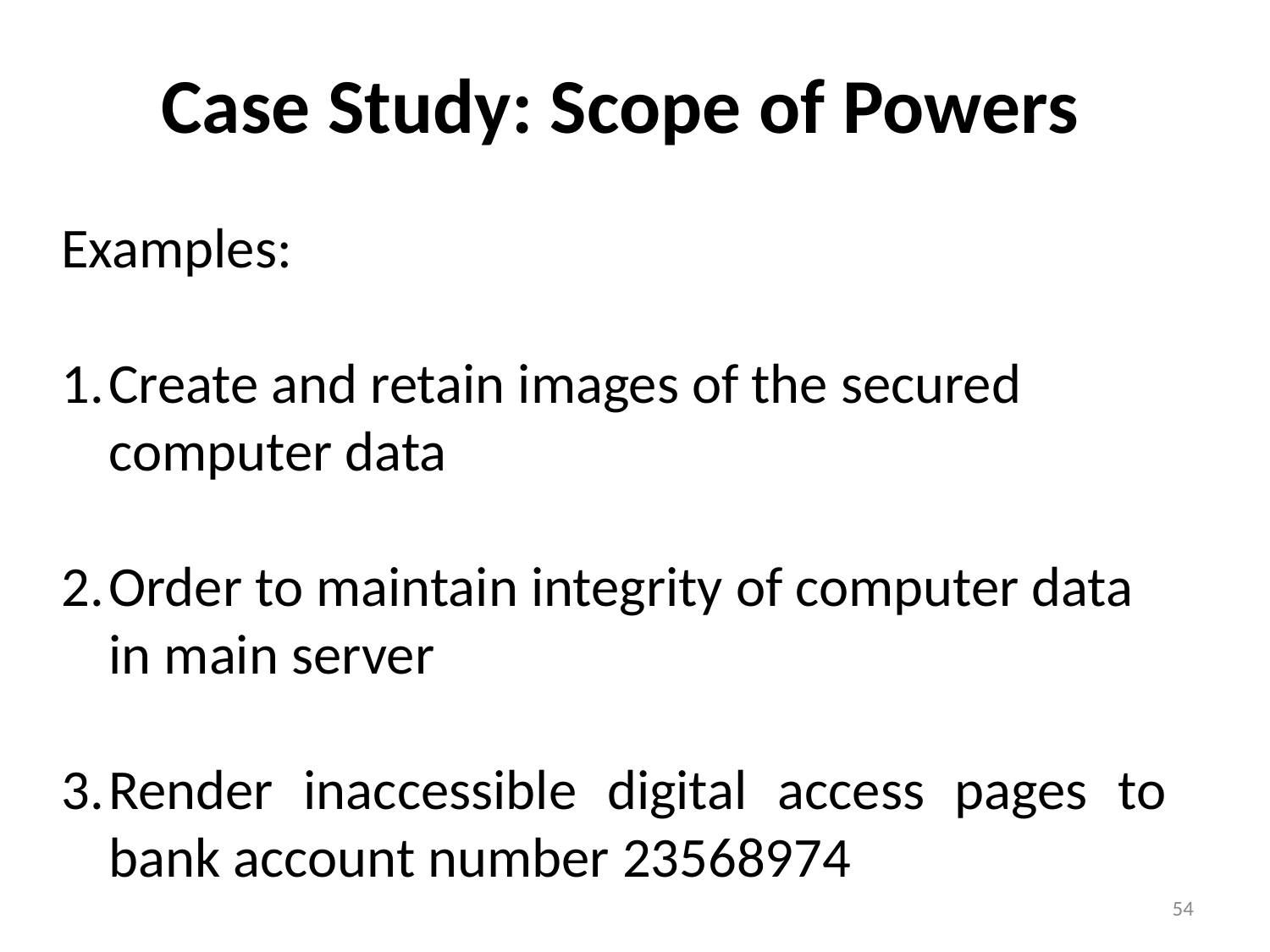

# Case Study: Scope of Powers
Examples:

Create and retain images of the secured computer data

Order to maintain integrity of computer data in main server

Render inaccessible digital access pages to bank account number 23568974
54